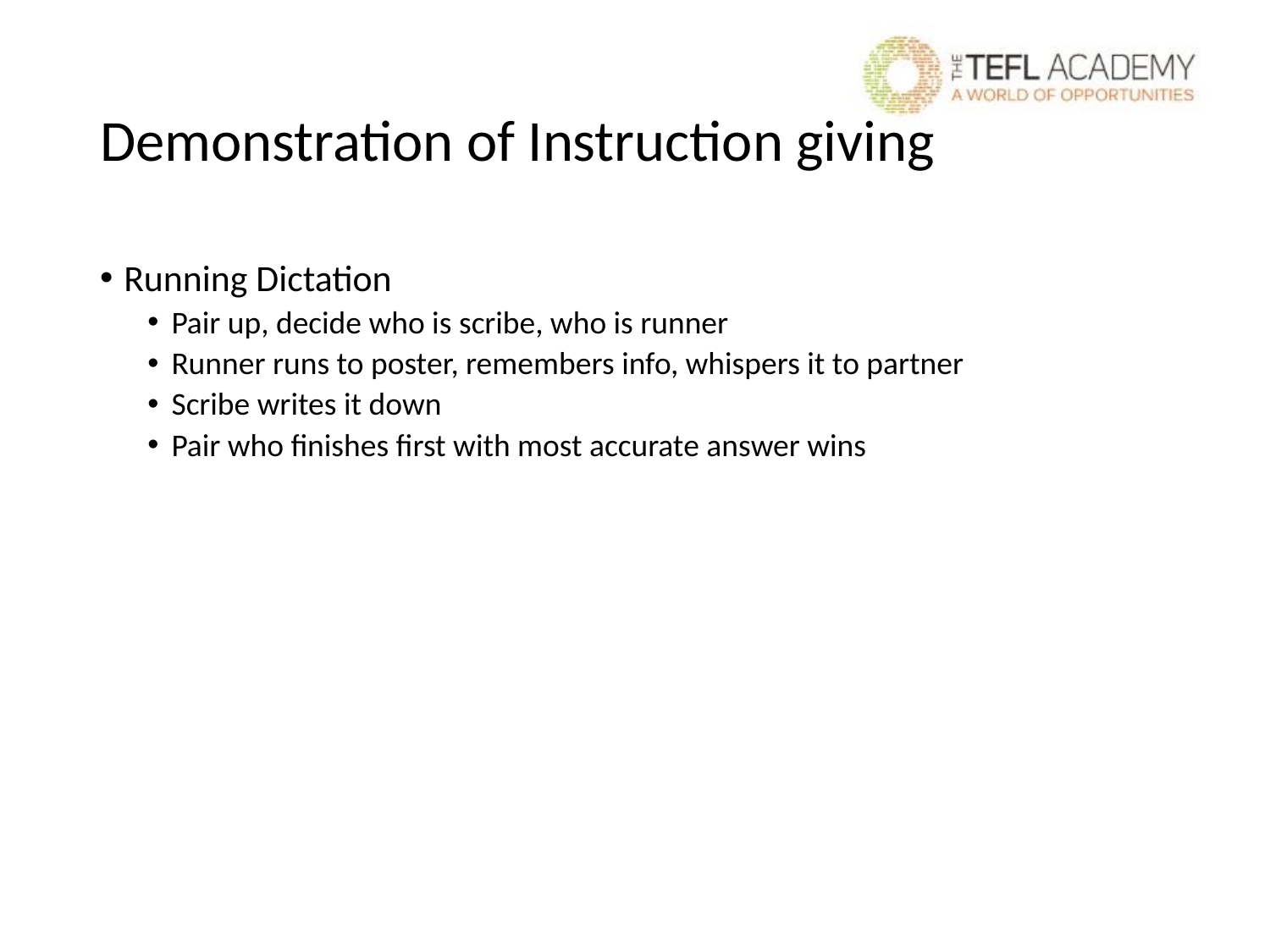

# Demonstration of Instruction giving
Running Dictation
Pair up, decide who is scribe, who is runner
Runner runs to poster, remembers info, whispers it to partner
Scribe writes it down
Pair who finishes first with most accurate answer wins